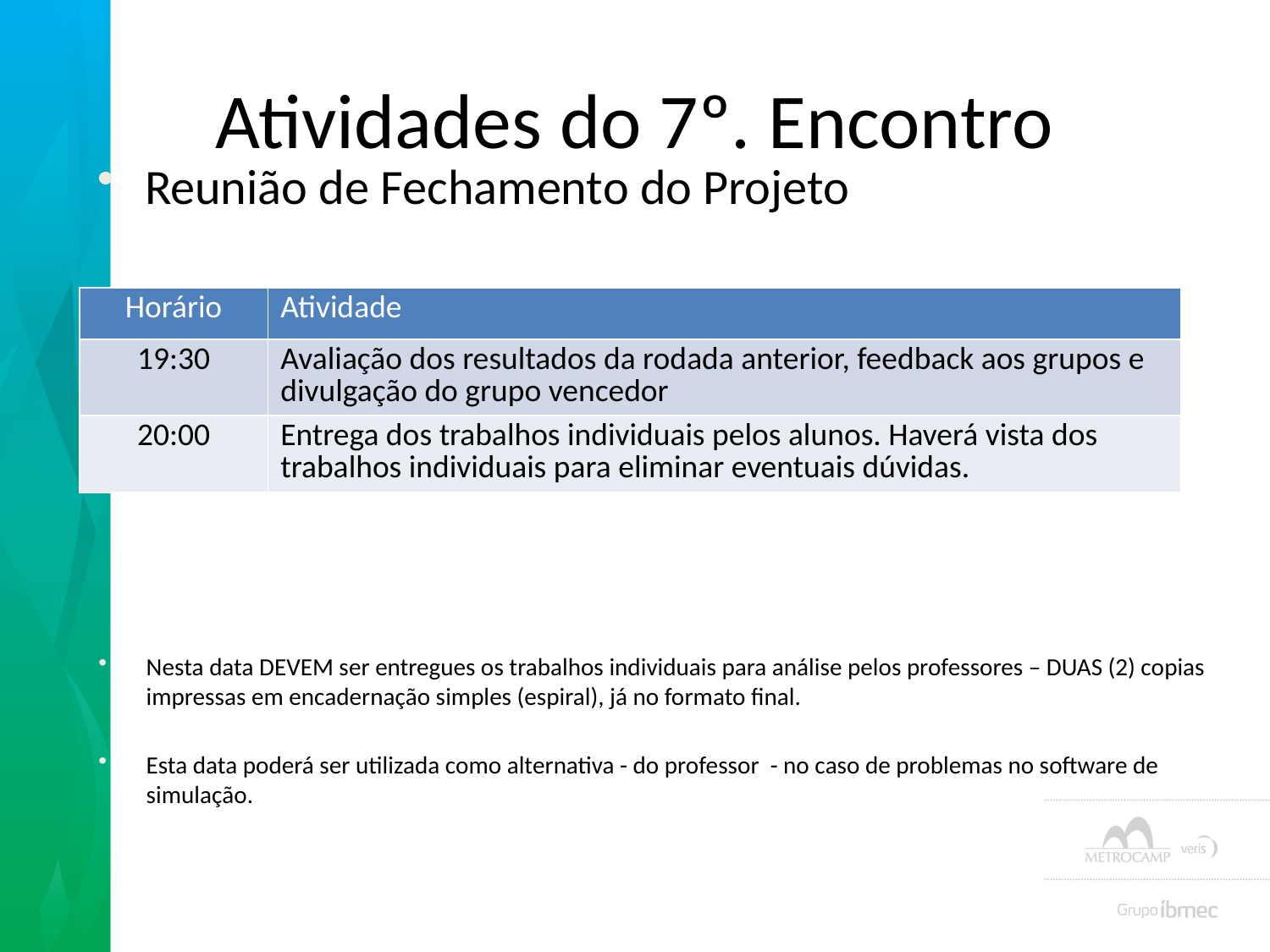

# Atividades do 7º. Encontro
Reunião de Fechamento do Projeto
| Horário | Atividade |
| --- | --- |
| 19:30 | Avaliação dos resultados da rodada anterior, feedback aos grupos e divulgação do grupo vencedor |
| 20:00 | Entrega dos trabalhos individuais pelos alunos. Haverá vista dos trabalhos individuais para eliminar eventuais dúvidas. |
Nesta data DEVEM ser entregues os trabalhos individuais para análise pelos professores – DUAS (2) copias impressas em encadernação simples (espiral), já no formato final.

Esta data poderá ser utilizada como alternativa - do professor  - no caso de problemas no software de simulação.